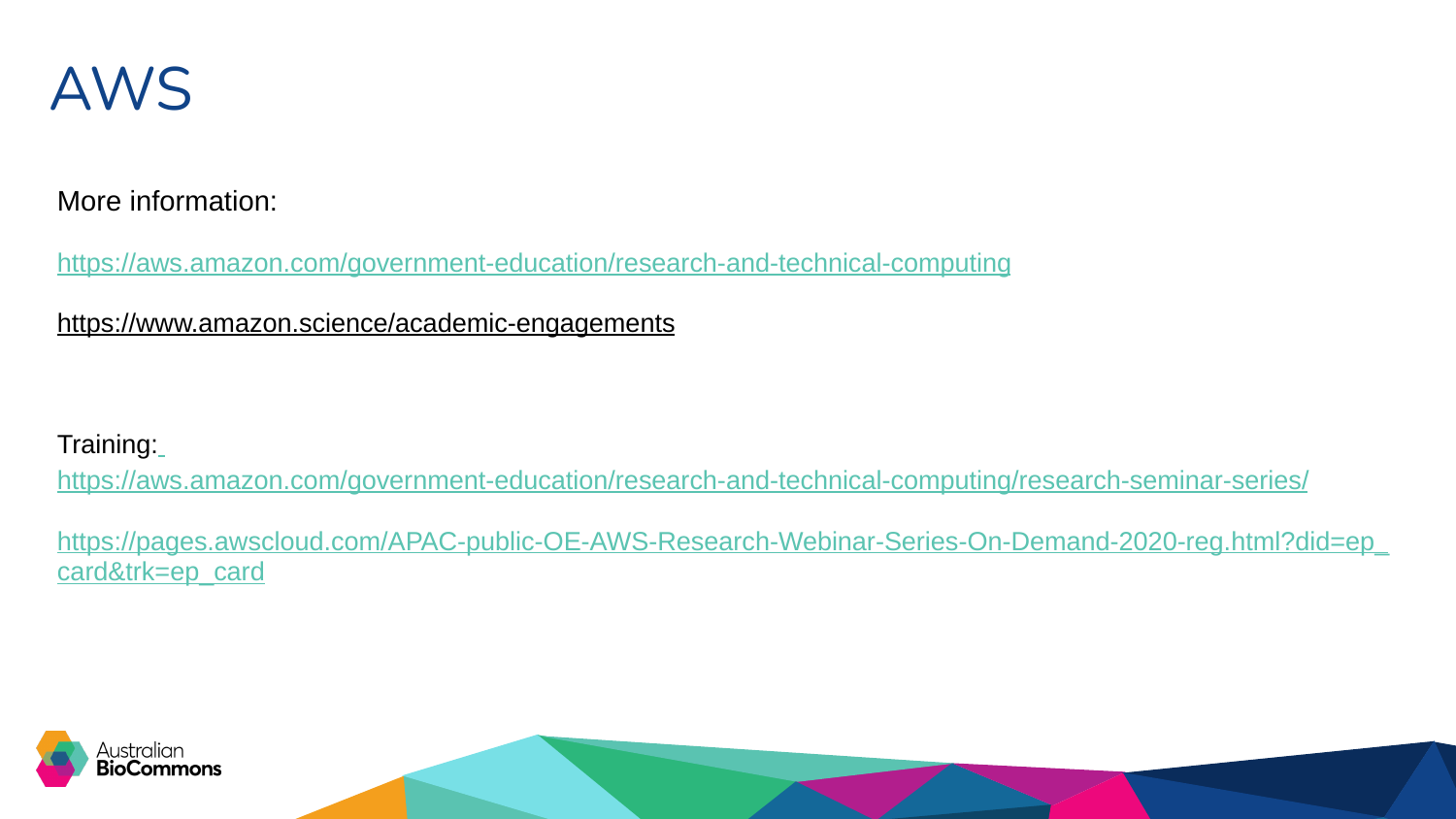

AWS

More information:
https://aws.amazon.com/government-education/research-and-technical-computing
https://www.amazon.science/academic-engagements

Training: https://aws.amazon.com/government-education/research-and-technical-computing/research-seminar-series/
https://pages.awscloud.com/APAC-public-OE-AWS-Research-Webinar-Series-On-Demand-2020-reg.html?did=ep_card&trk=ep_card